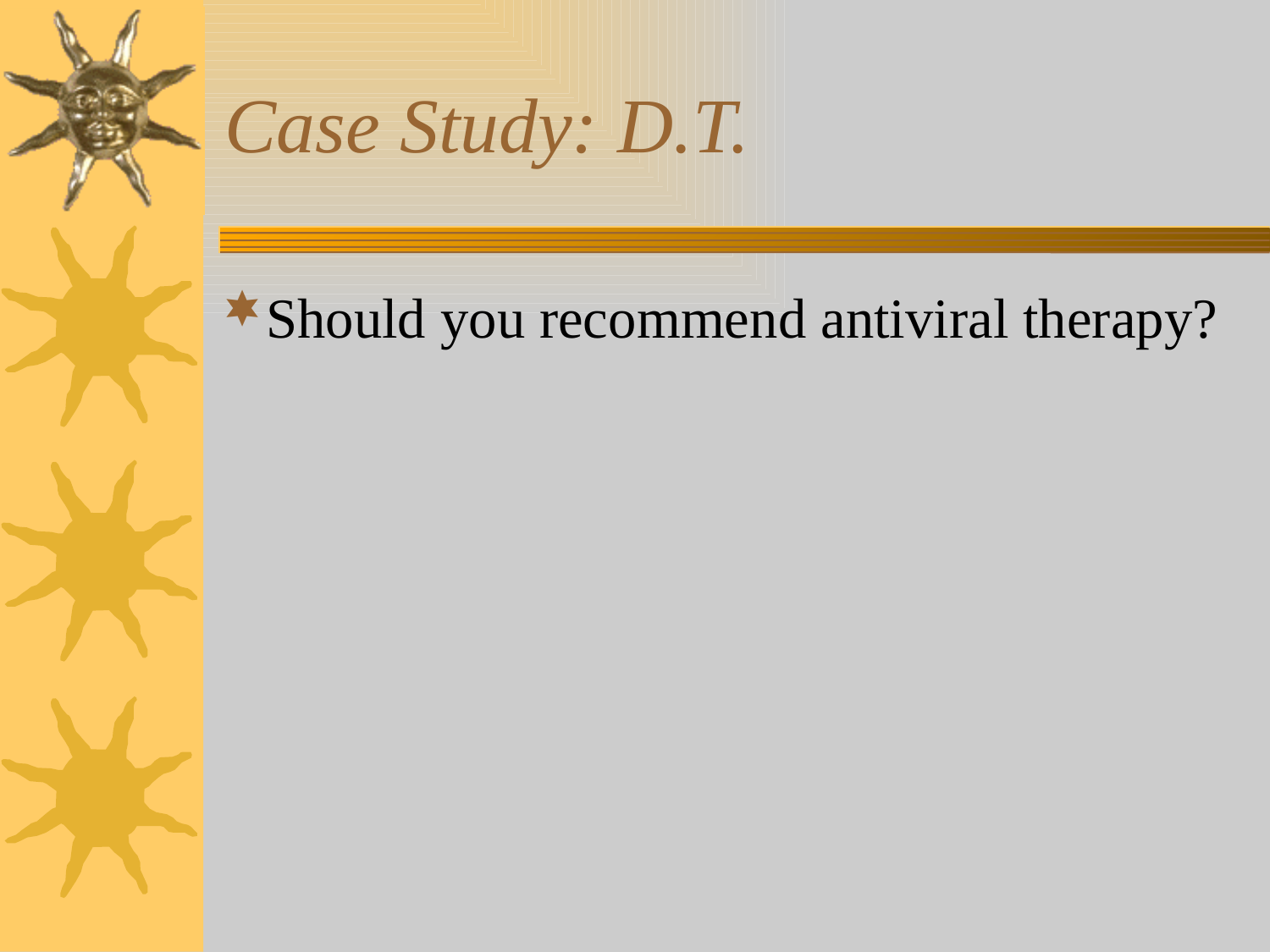

# Case Study: D.T.
Should you recommend antiviral therapy?